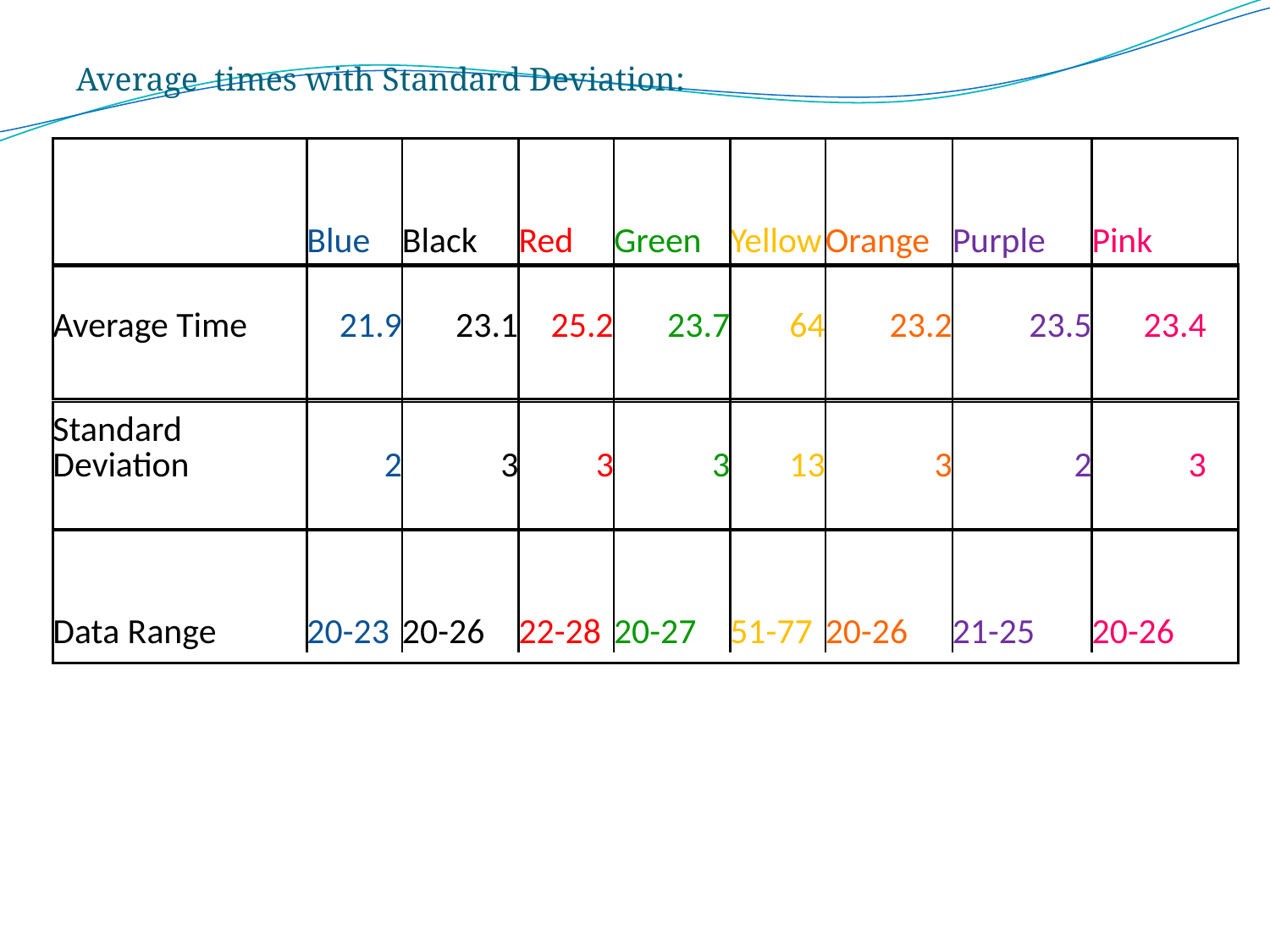

Average  times with Standard Deviation:
|  |  |  | Blue | Black | Red | Green | Yellow | Orange | Purple | Pink |
| --- | --- | --- | --- | --- | --- | --- | --- | --- | --- | --- |
| Average Time |  |  | 21.9 | 23.1 | 25.2 | 23.7 | 64 | 23.2 | 23.5 | 23.4 |
|  |  |  |  |  |  |  |  |  |  |  |
| Standard Deviation |  |  | 2 | 3 | 3 | 3 | 13 | 3 | 2 | 3 |
|  |  |  |  |  |  |  |  |  |  |  |
| Data Range |  |  | 20-23 | 20-26 | 22-28 | 20-27 | 51-77 | 20-26 | 21-25 | 20-26 |
|  |
| --- |
|  |
| --- |
|  |
| --- |
|  |
| --- |